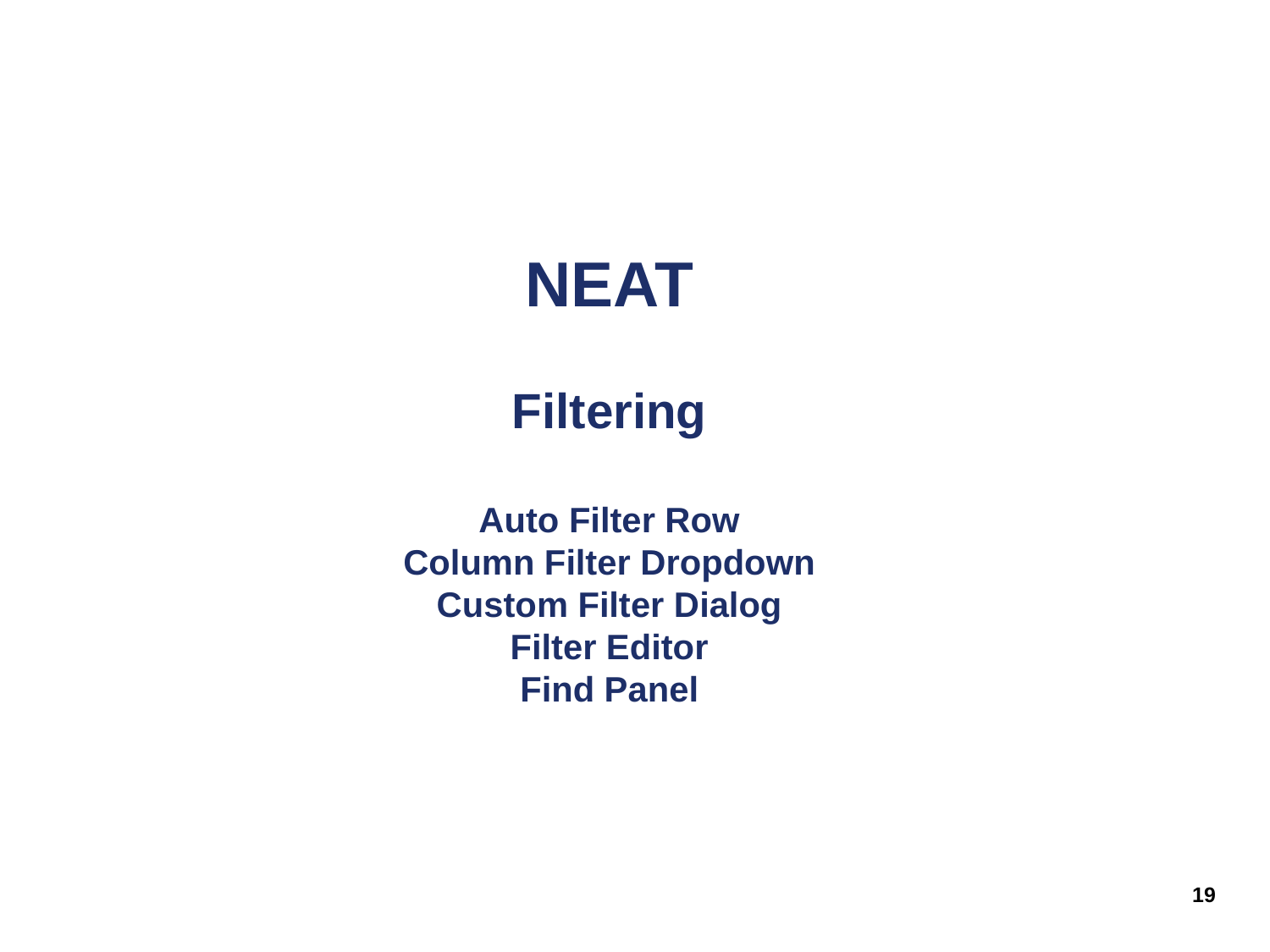

# NEAT Filtering Auto Filter Row Column Filter Dropdown Custom Filter Dialog Filter Editor Find Panel